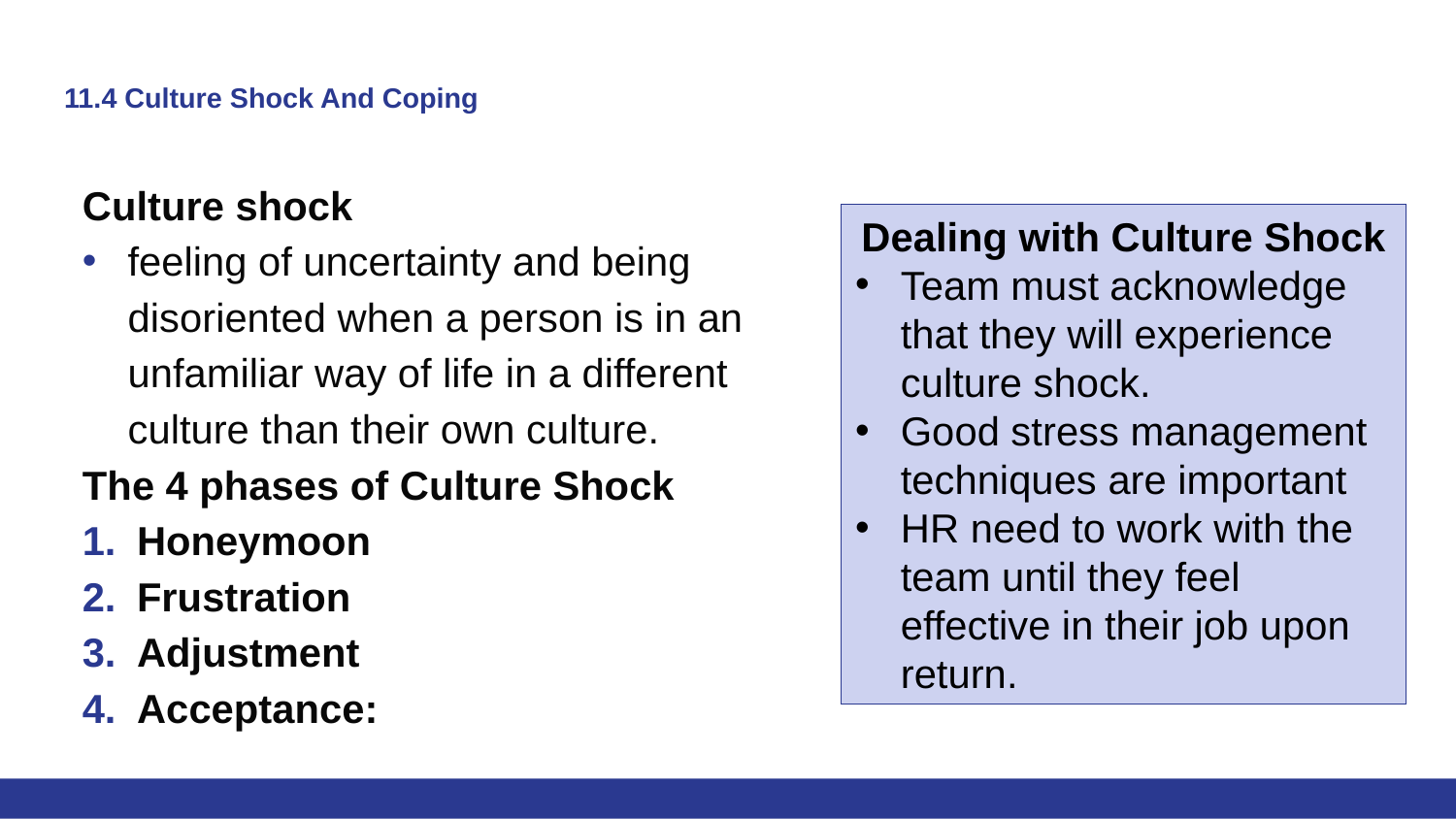

# 11.4 Culture Shock And Coping
Culture shock
feeling of uncertainty and being disoriented when a person is in an unfamiliar way of life in a different culture than their own culture.
The 4 phases of Culture Shock
Honeymoon
Frustration
Adjustment
Acceptance:
Dealing with Culture Shock
Team must acknowledge that they will experience culture shock.
Good stress management techniques are important
HR need to work with the team until they feel effective in their job upon return.